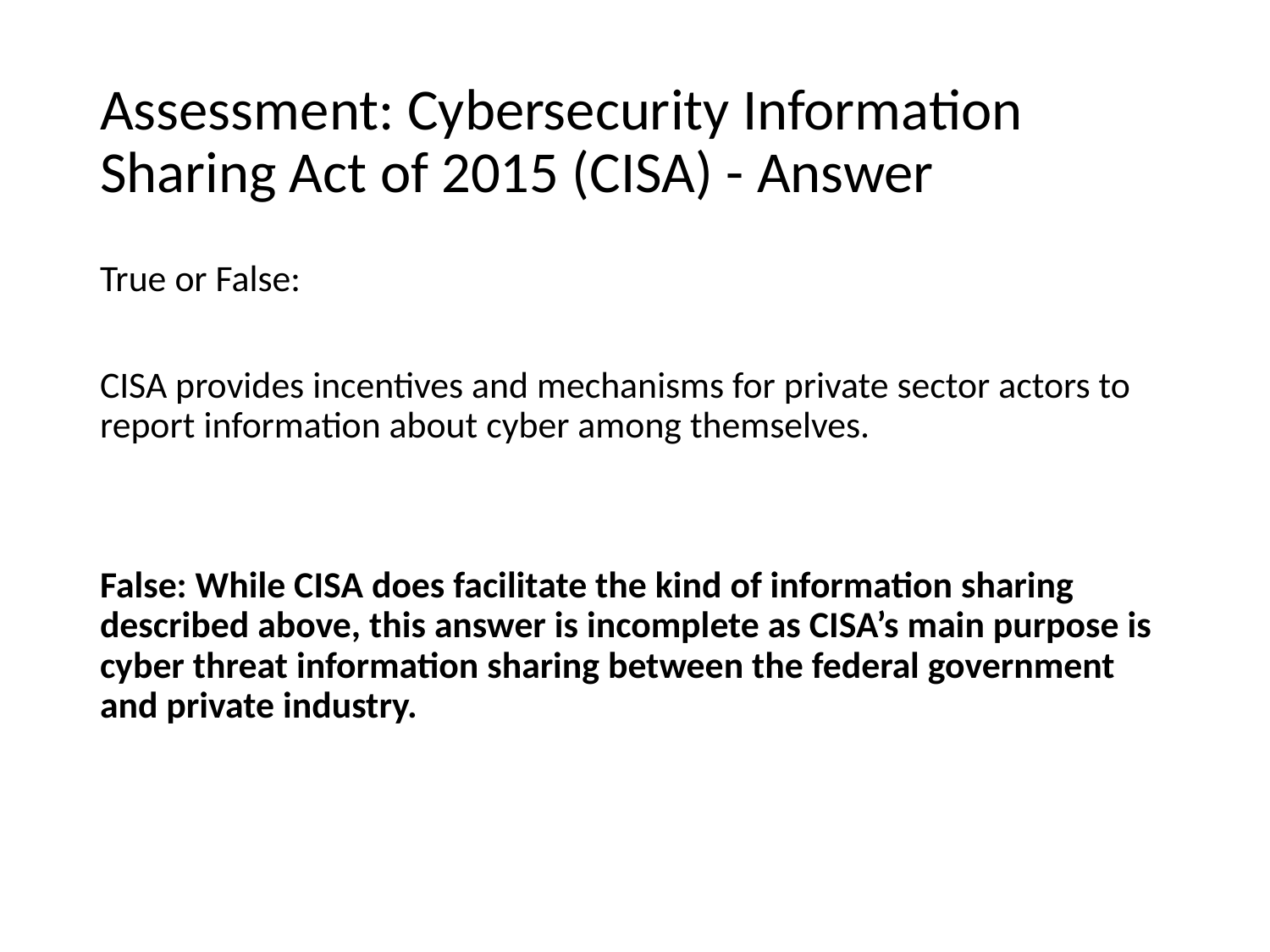

# Assessment: Cybersecurity Information Sharing Act of 2015 (CISA) - Answer
True or False:

CISA provides incentives and mechanisms for private sector actors to report information about cyber among themselves.

False: While CISA does facilitate the kind of information sharing described above, this answer is incomplete as CISA’s main purpose is cyber threat information sharing between the federal government and private industry.